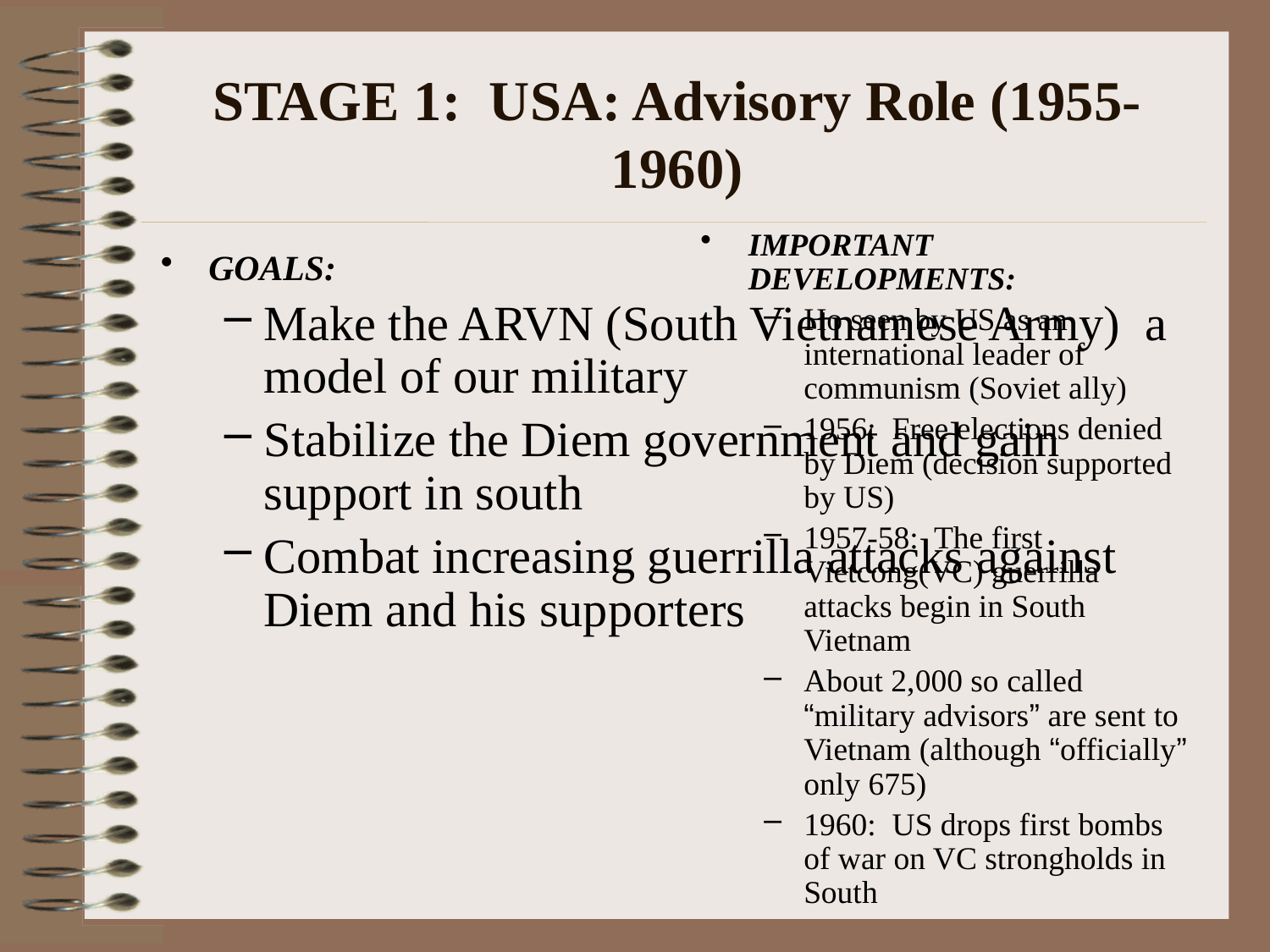

# STAGE 1:  USA: Advisory Role (1955-1960)
IMPORTANT DEVELOPMENTS:
Ho seen by US as an international leader of communism (Soviet ally)
1956:  Free elections denied by Diem (decision supported by US)
1957-58:  The first Vietcong(VC) guerrilla attacks begin in South Vietnam
About 2,000 so called “military advisors” are sent to Vietnam (although “officially” only 675)
1960:  US drops first bombs of war on VC strongholds in South
GOALS:
Make the ARVN (South Vietnamese Army)  a model of our military
Stabilize the Diem government and gain support in south
Combat increasing guerrilla attacks against Diem and his supporters